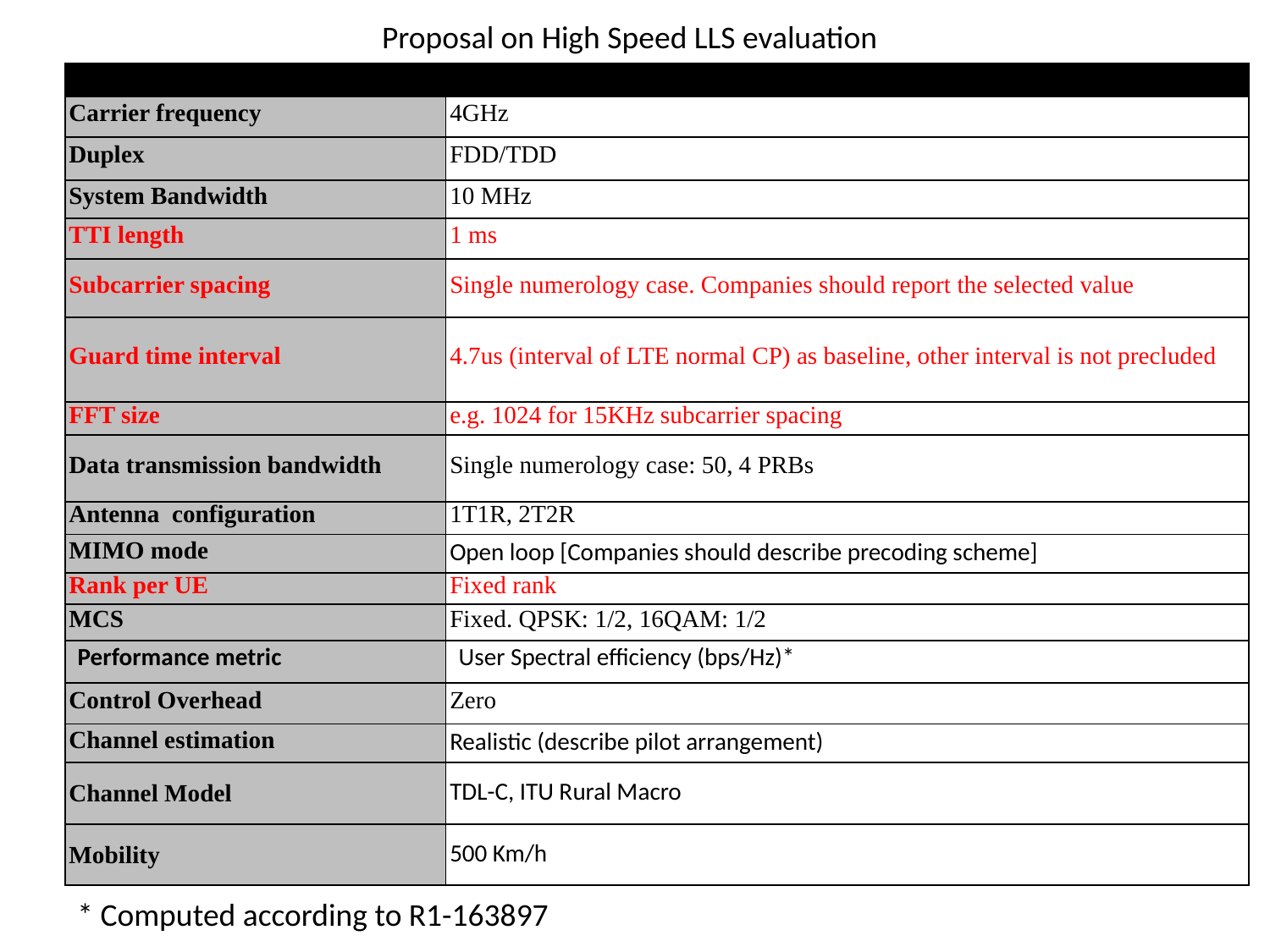

Proposal on High Speed LLS evaluation
| Assumptions | Value |
| --- | --- |
| Carrier frequency | 4GHz |
| Duplex | FDD/TDD |
| System Bandwidth | 10 MHz |
| TTI length | 1 ms |
| Subcarrier spacing | Single numerology case. Companies should report the selected value |
| Guard time interval | 4.7us (interval of LTE normal CP) as baseline, other interval is not precluded |
| FFT size | e.g. 1024 for 15KHz subcarrier spacing |
| Data transmission bandwidth | Single numerology case: 50, 4 PRBs |
| Antenna configuration | 1T1R, 2T2R |
| MIMO mode | Open loop [Companies should describe precoding scheme] |
| Rank per UE | Fixed rank |
| MCS | Fixed. QPSK: 1/2, 16QAM: 1/2 |
| Performance metric | User Spectral efficiency (bps/Hz)\* |
| Control Overhead | Zero |
| Channel estimation | Realistic (describe pilot arrangement) |
| Channel Model | TDL-C, ITU Rural Macro |
| Mobility | 500 Km/h |
* Computed according to R1-163897